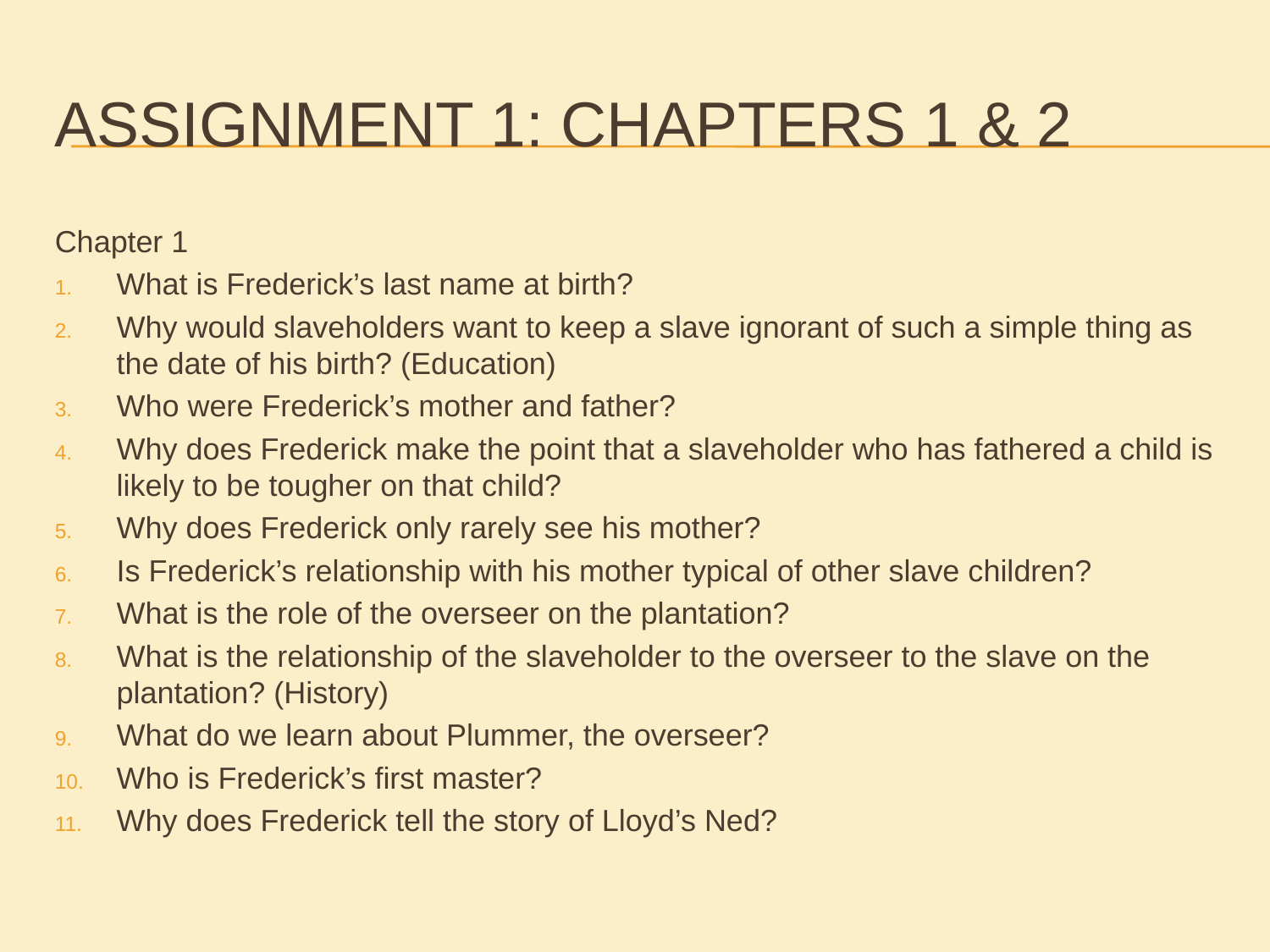

# Assignment 1: Chapters 1 & 2
Chapter 1
What is Frederick’s last name at birth?
Why would slaveholders want to keep a slave ignorant of such a simple thing as the date of his birth? (Education)
Who were Frederick’s mother and father?
Why does Frederick make the point that a slaveholder who has fathered a child is likely to be tougher on that child?
Why does Frederick only rarely see his mother?
Is Frederick’s relationship with his mother typical of other slave children?
What is the role of the overseer on the plantation?
What is the relationship of the slaveholder to the overseer to the slave on the plantation? (History)
What do we learn about Plummer, the overseer?
Who is Frederick’s first master?
Why does Frederick tell the story of Lloyd’s Ned?